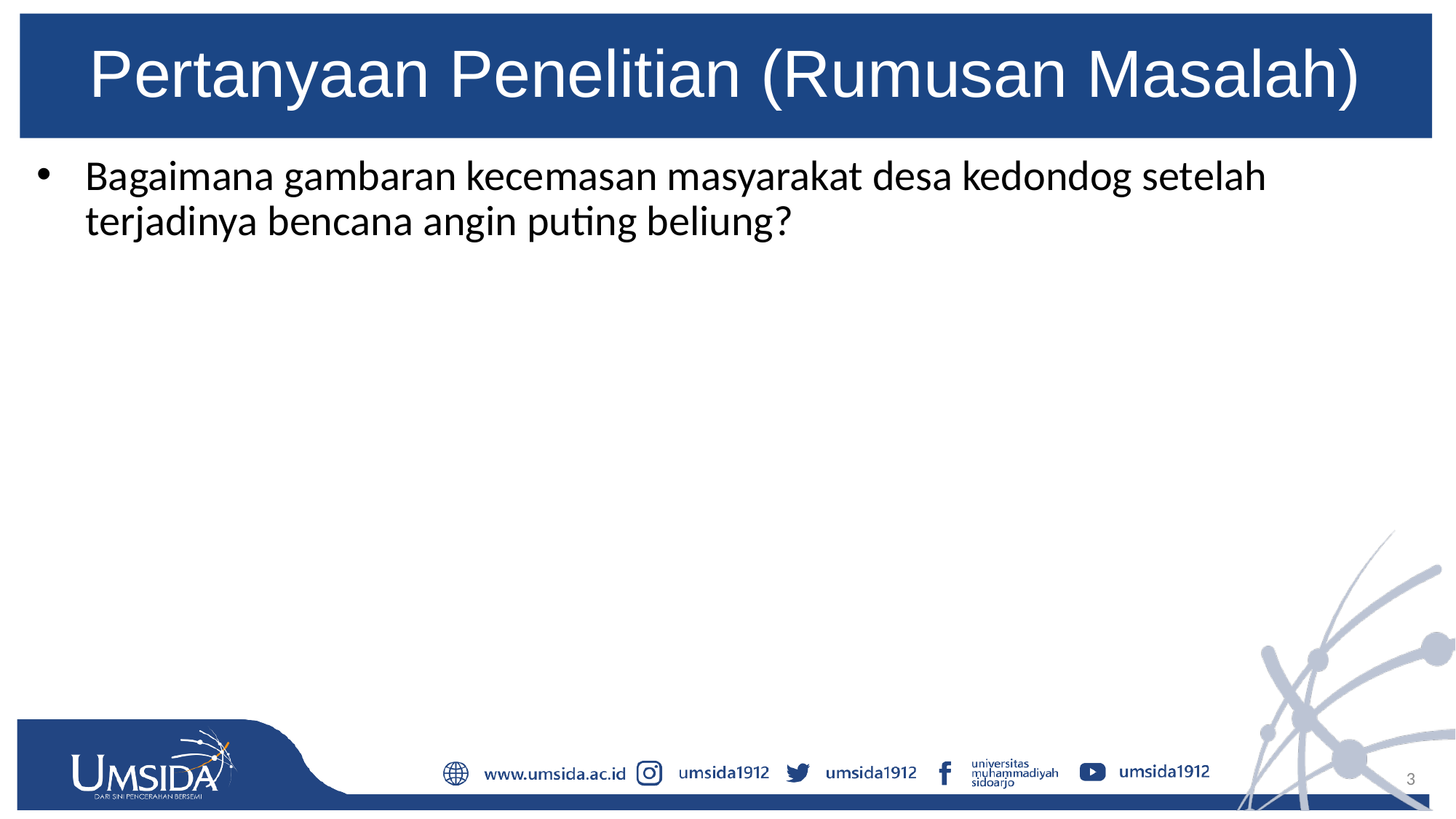

# Pertanyaan Penelitian (Rumusan Masalah)
Bagaimana gambaran kecemasan masyarakat desa kedondog setelah terjadinya bencana angin puting beliung?